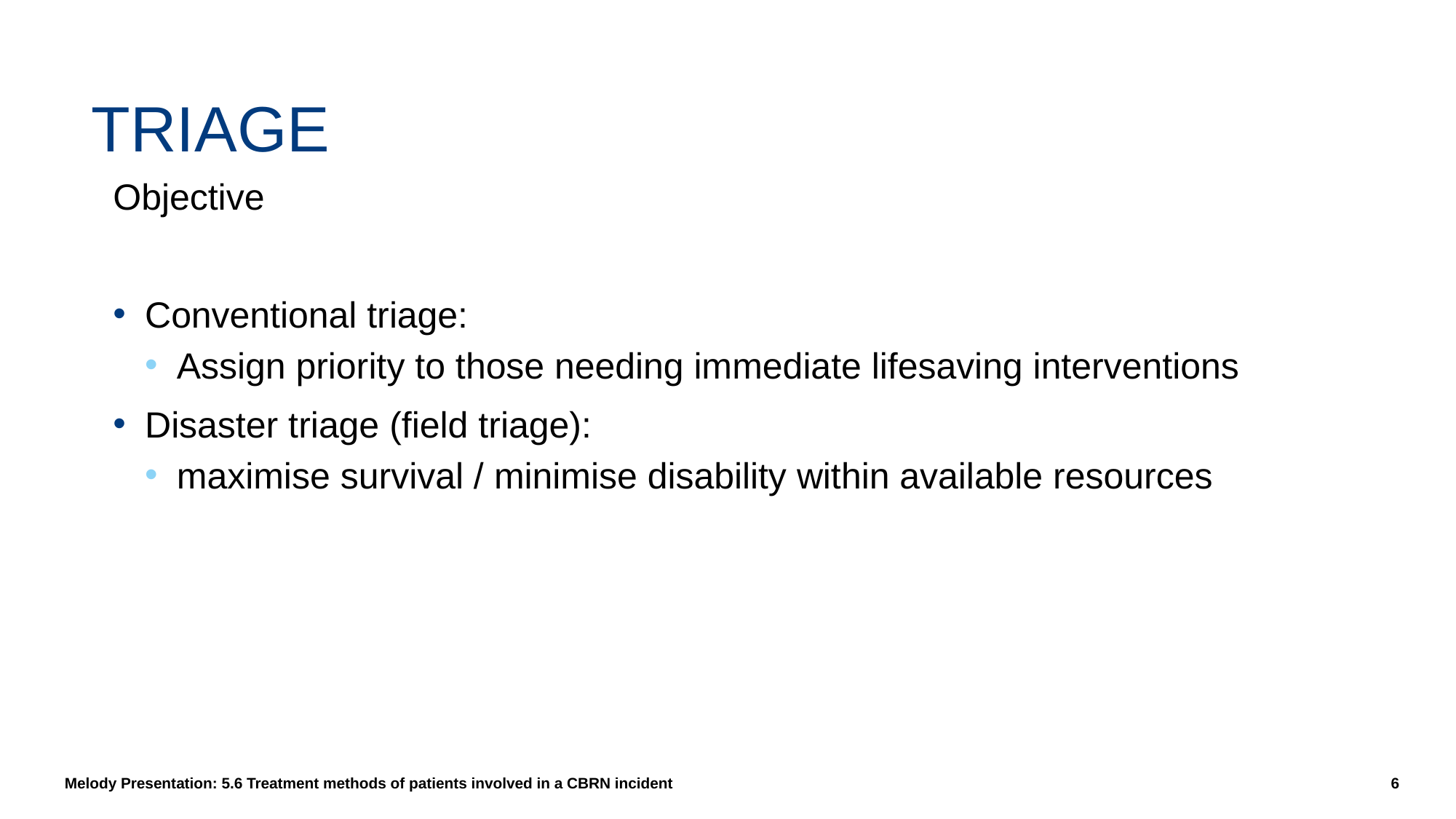

# TRIAGE
Objective

Conventional triage:
Assign priority to those needing immediate lifesaving interventions
Disaster triage (field triage):
maximise survival / minimise disability within available resources
Melody Presentation: 5.6 Treatment methods of patients involved in a CBRN incident
6